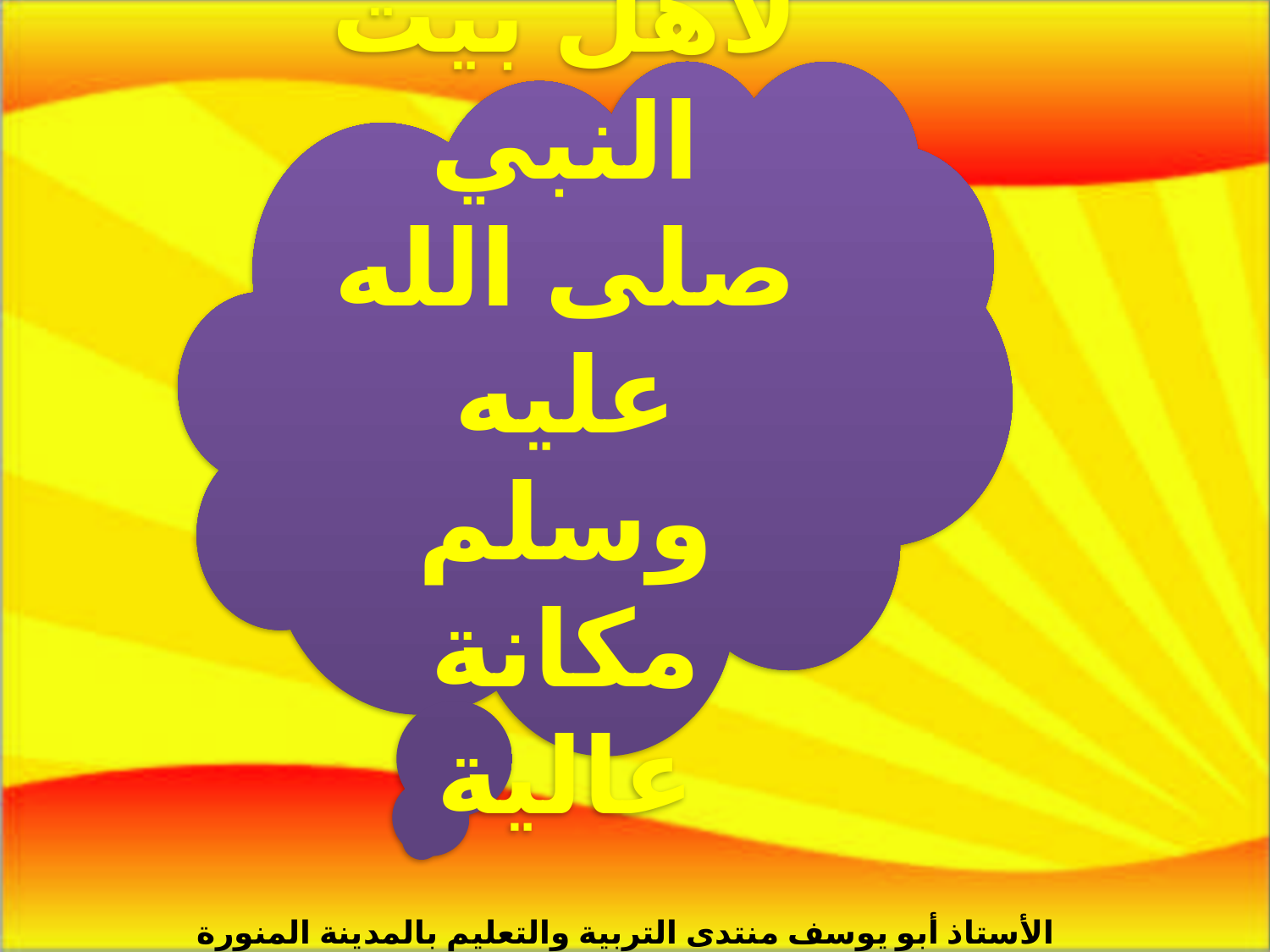

لأهل بيت النبي صلى الله عليه وسلم مكانة عالية
الأستاذ أبو يوسف منتدى التربية والتعليم بالمدينة المنورة